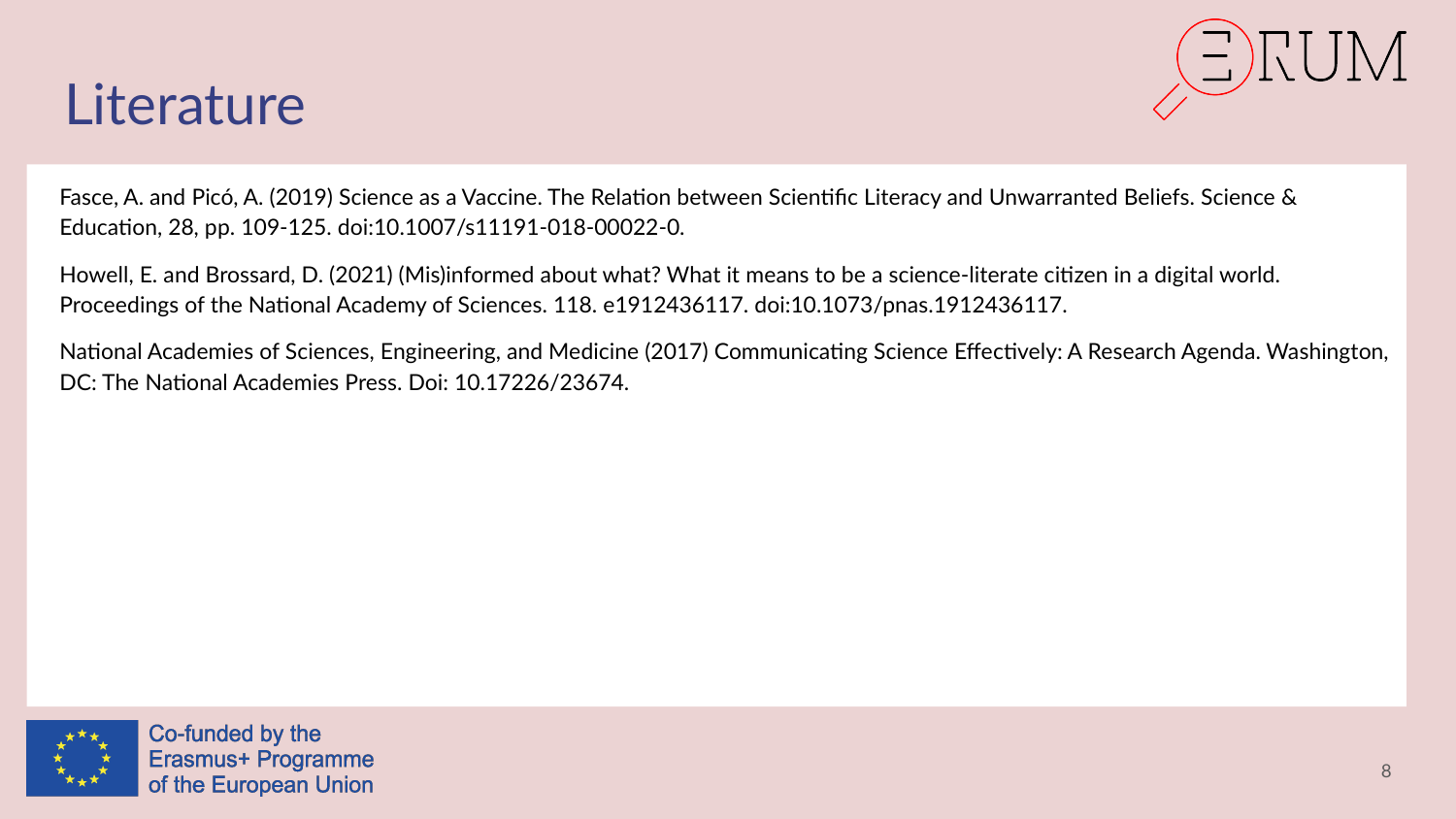

# Literature
Fasce, A. and Picó, A. (2019) Science as a Vaccine. The Relation between Scientific Literacy and Unwarranted Beliefs. Science & Education, 28, pp. 109-125. doi:10.1007/s11191-018-00022-0.
Howell, E. and Brossard, D. (2021) (Mis)informed about what? What it means to be a science-literate citizen in a digital world. Proceedings of the National Academy of Sciences. 118. e1912436117. doi:10.1073/pnas.1912436117.
National Academies of Sciences, Engineering, and Medicine (2017) Communicating Science Effectively: A Research Agenda. Washington, DC: The National Academies Press. Doi: 10.17226/23674.

8